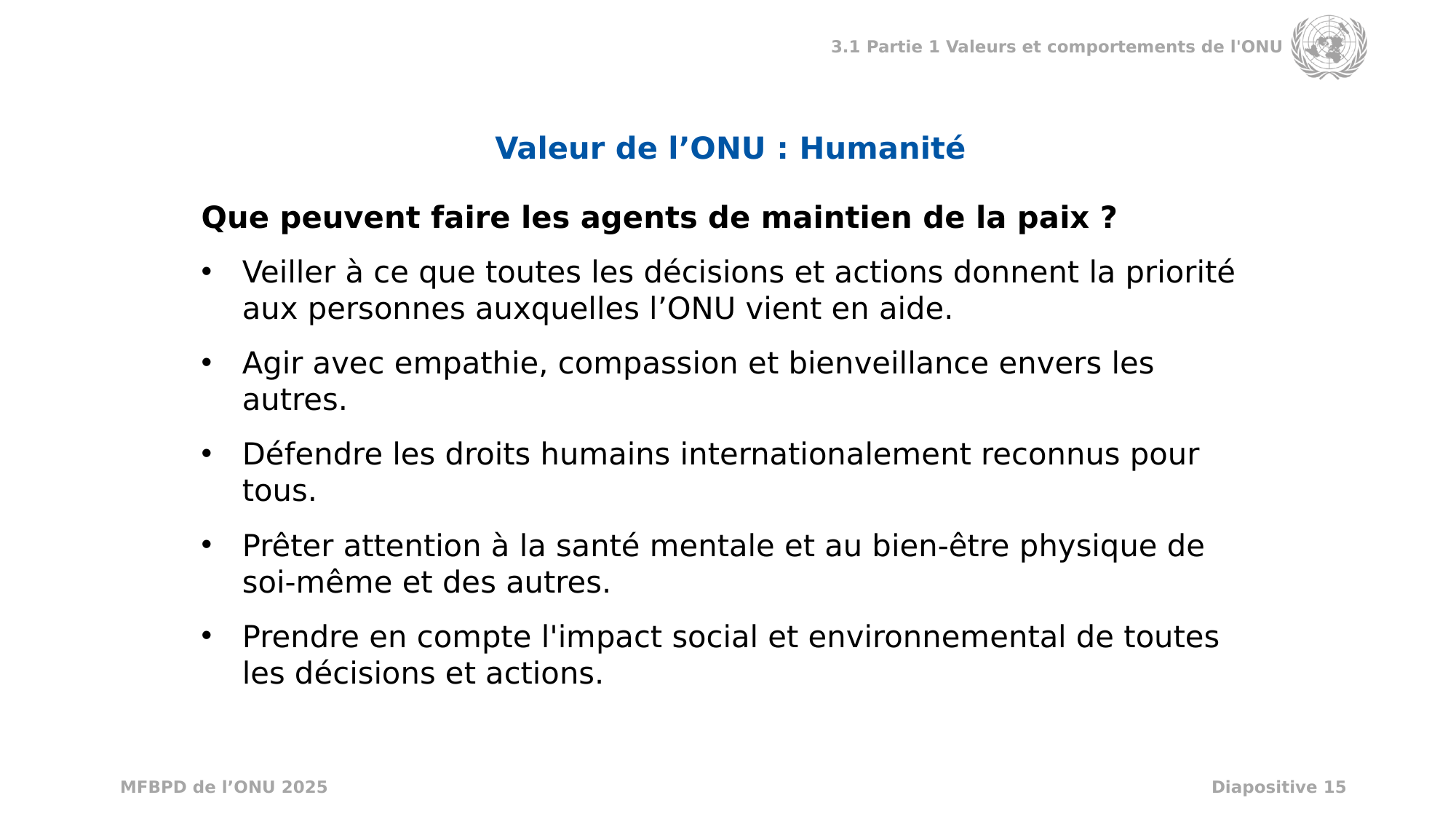

Valeur de l’ONU : Humanité
Que peuvent faire les agents de maintien de la paix ?
Veiller à ce que toutes les décisions et actions donnent la priorité aux personnes auxquelles l’ONU vient en aide.
Agir avec empathie, compassion et bienveillance envers les autres.
Défendre les droits humains internationalement reconnus pour tous.
Prêter attention à la santé mentale et au bien-être physique de soi-même et des autres.
Prendre en compte l'impact social et environnemental de toutes les décisions et actions.